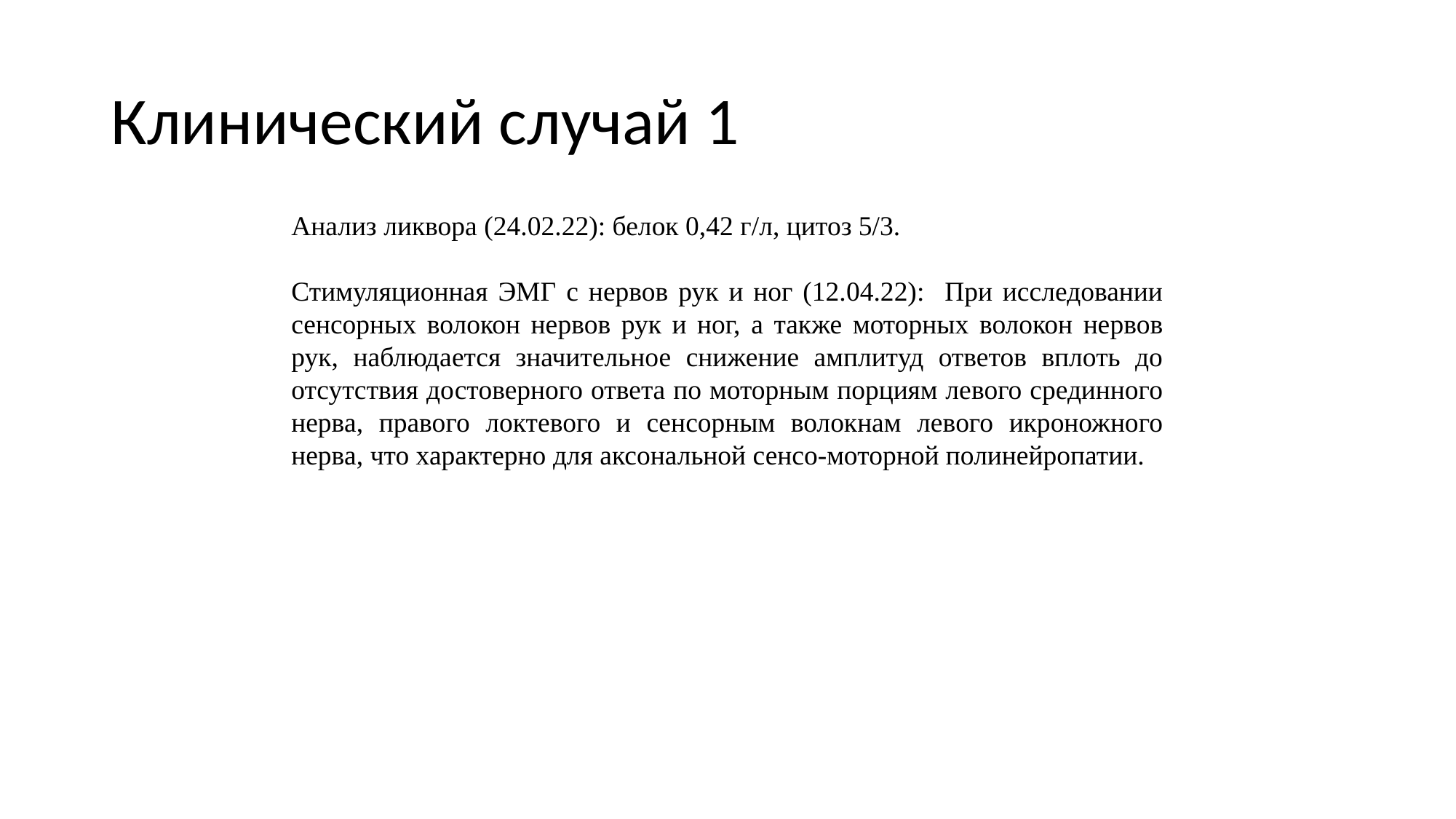

# Клинический случай 1
Анализ ликвора (24.02.22): белок 0,42 г/л, цитоз 5/3.

Стимуляционная ЭМГ с нервов рук и ног (12.04.22):  При исследовании сенсорных волокон нервов рук и ног, а также моторных волокон нервов рук, наблюдается значительное снижение амплитуд ответов вплоть до отсутствия достоверного ответа по моторным порциям левого срединного нерва, правого локтевого и сенсорным волокнам левого икроножного нерва, что характерно для аксональной сенсо-моторной полинейропатии.